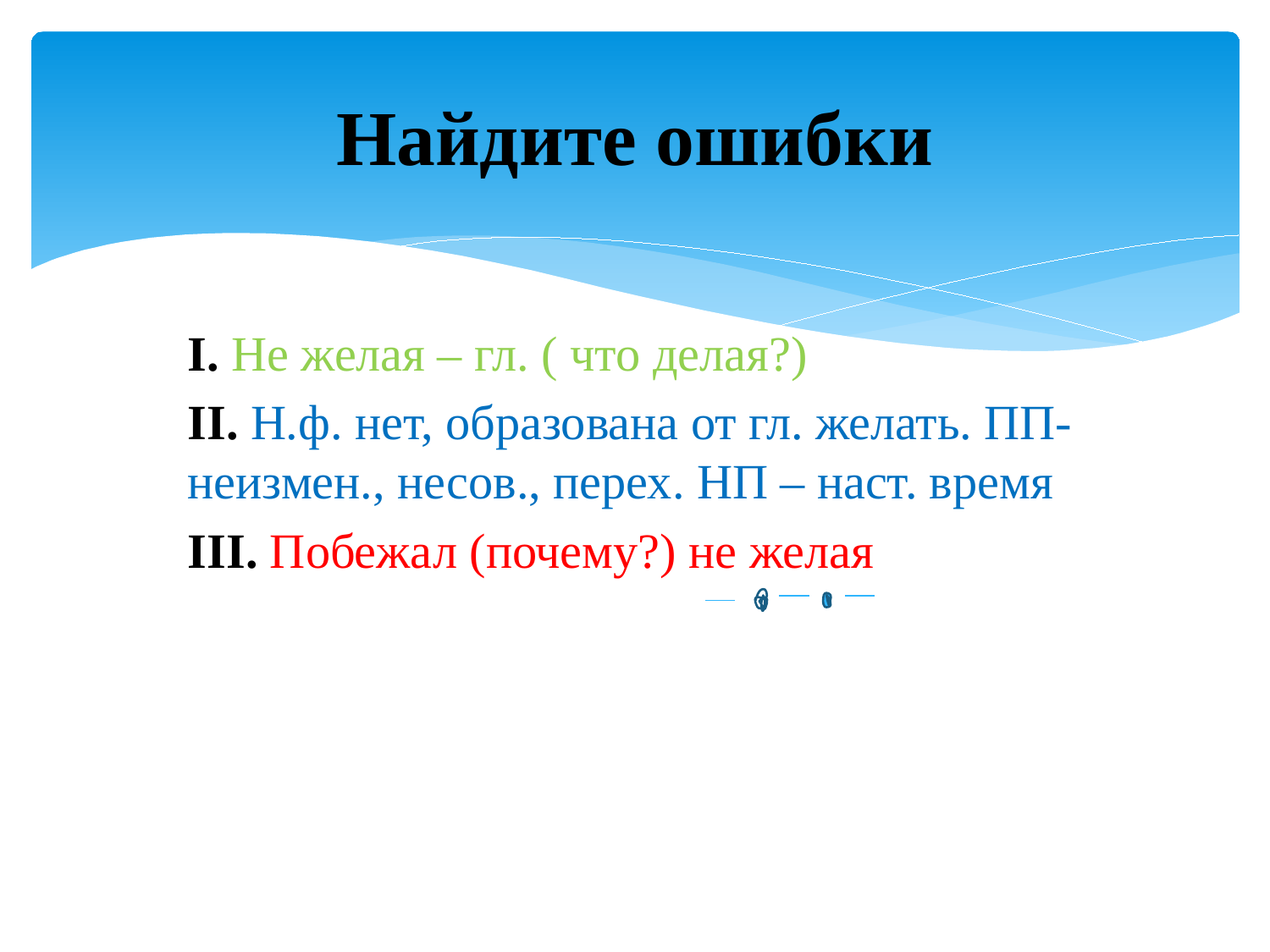

# Найдите ошибки

I. Не желая – гл. ( что делая?)
II. Н.ф. нет, образована от гл. желать. ПП- неизмен., несов., перех. НП – наст. время
III. Побежал (почему?) не желая